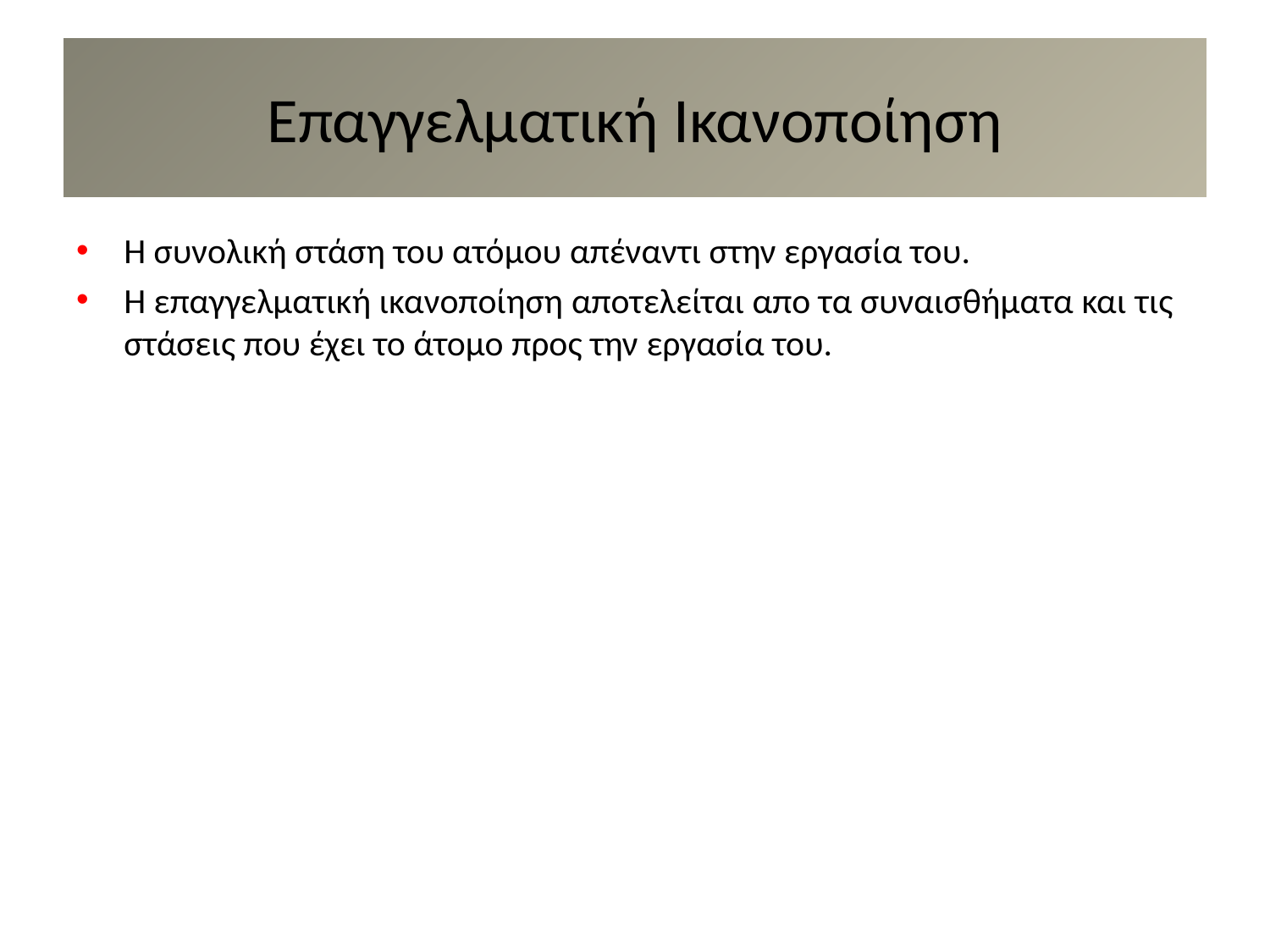

# Επαγγελµατική Ικανοποίηση
Η συνολική στάση του ατόµου απέναντι στην εργασία του.
Η επαγγελµατική ικανοποίηση αποτελείται απο τα συναισθήµατα και τις στάσεις που έχει το άτοµο προς την εργασία του.